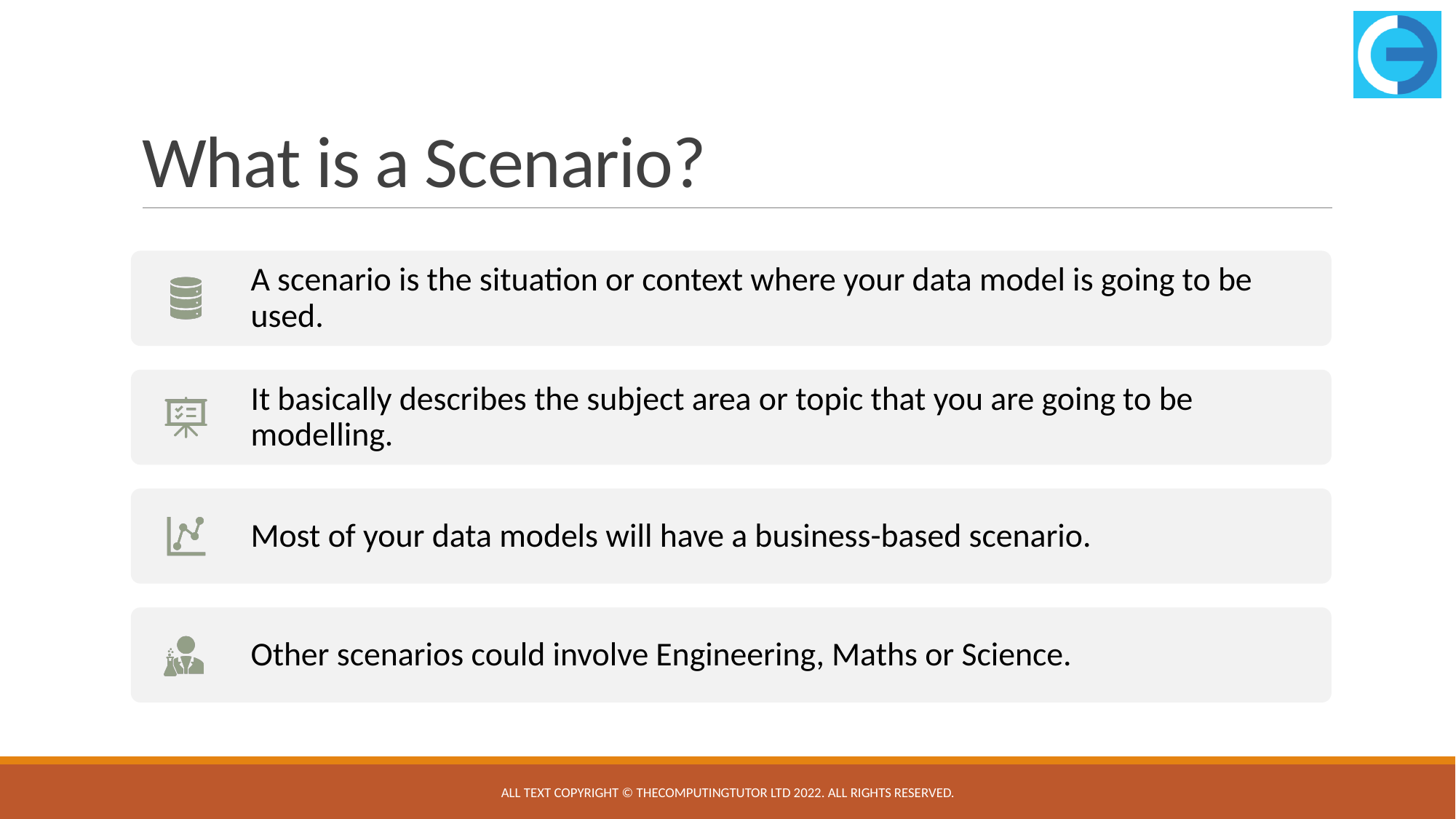

# What is a Scenario?
A scenario is the situation or context where your data model is going to be used.
It basically describes the subject area or topic that you are going to be modelling.
Most of your data models will have a business-based scenario.
Other scenarios could involve Engineering, Maths or Science.
All text copyright © TheComputingTutor Ltd 2022. All rights Reserved.